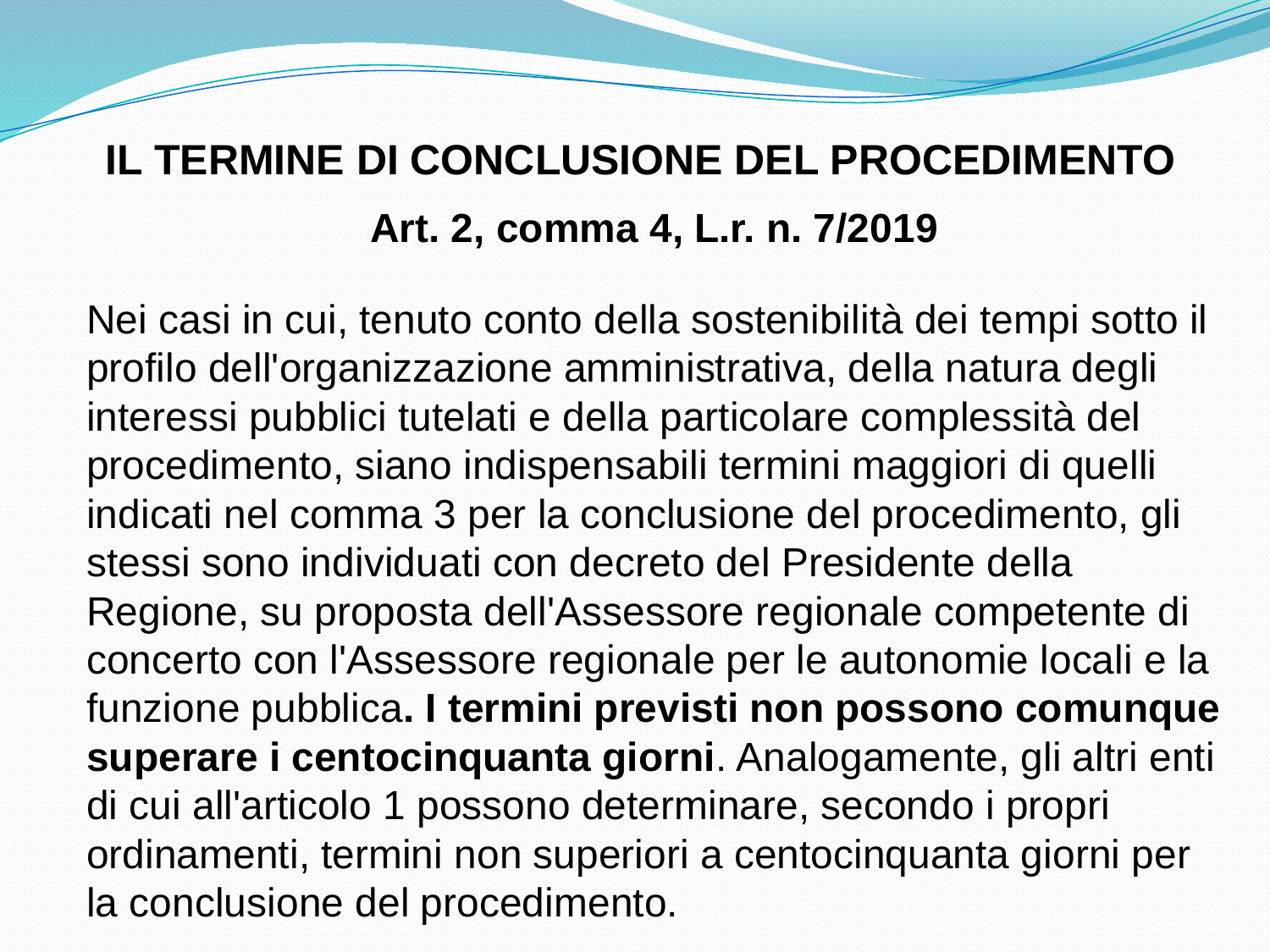

IL TERMINE DI CONCLUSIONE DEL PROCEDIMENTO
Art. 2, comma 4, L.r. n. 7/2019

Nei casi in cui, tenuto conto della sostenibilità dei tempi sotto il profilo dell'organizzazione amministrativa, della natura degli interessi pubblici tutelati e della particolare complessità del procedimento, siano indispensabili termini maggiori di quelli indicati nel comma 3 per la conclusione del procedimento, gli stessi sono individuati con decreto del Presidente della Regione, su proposta dell'Assessore regionale competente di concerto con l'Assessore regionale per le autonomie locali e la funzione pubblica. I termini previsti non possono comunque superare i centocinquanta giorni. Analogamente, gli altri enti di cui all'articolo 1 possono determinare, secondo i propri ordinamenti, termini non superiori a centocinquanta giorni per la conclusione del procedimento.